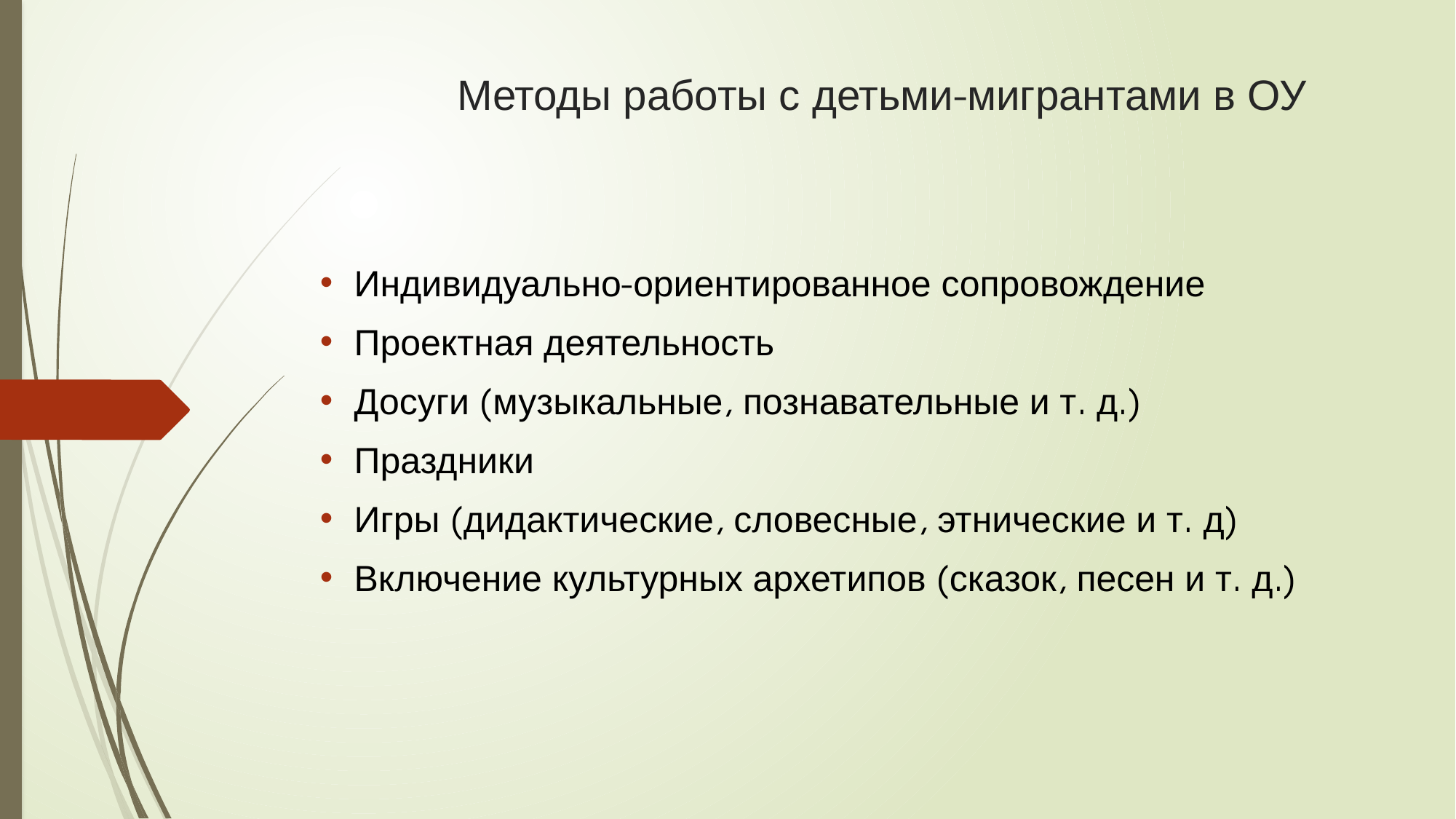

# Методы работы с детьми-мигрантами в ОУ
Индивидуально-ориентированное сопровождение
Проектная деятельность
Досуги (музыкальные, познавательные и т. д.)
Праздники
Игры (дидактические, словесные, этнические и т. д)
Включение культурных архетипов (сказок, песен и т. д.)